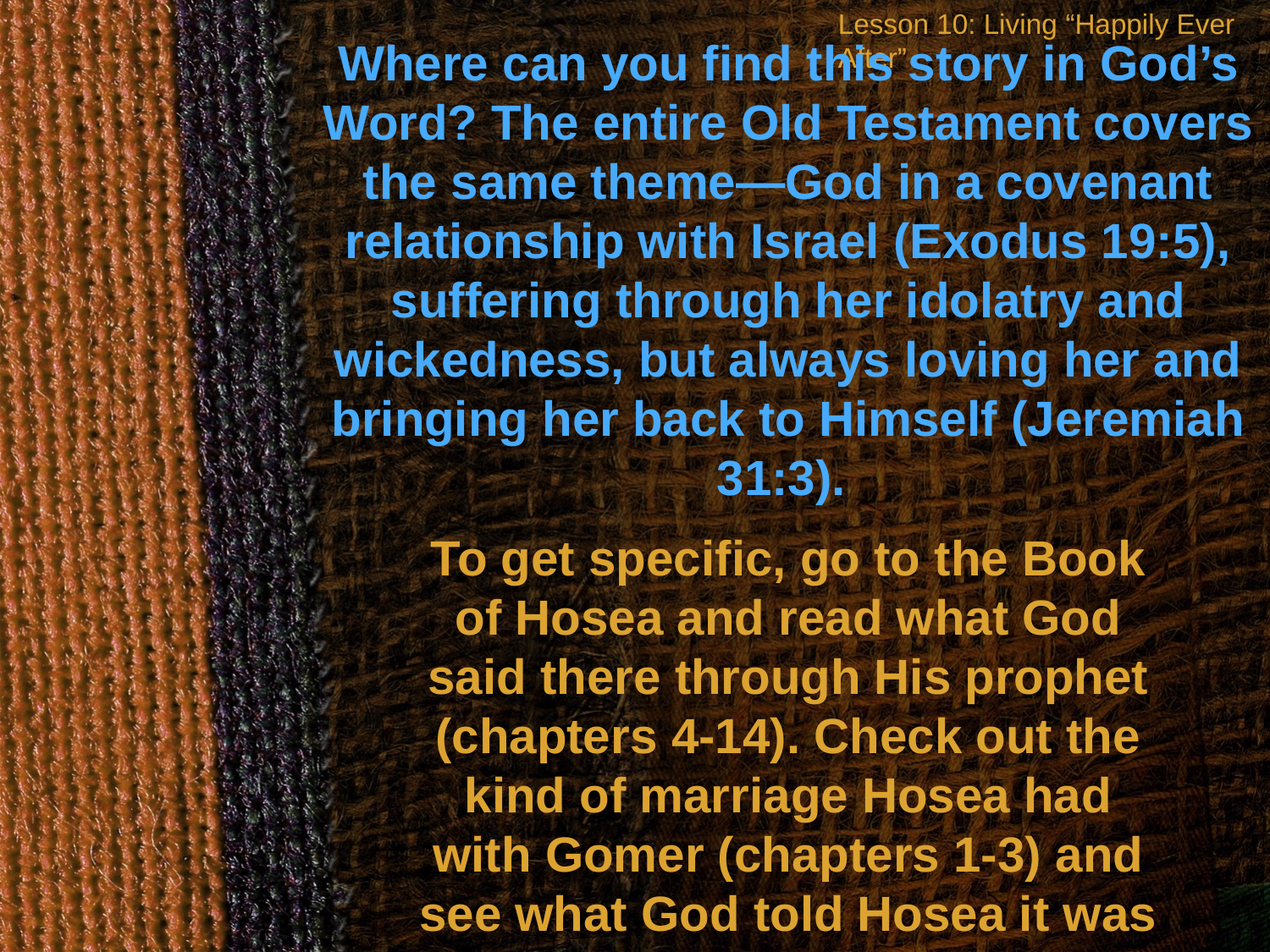

Lesson 10: Living “Happily Ever After”
Where can you find this story in God’s Word? The entire Old Testament covers the same theme—God in a covenant relationship with Israel (Exodus 19:5), suffering through her idolatry and wickedness, but always loving her and bringing her back to Himself (Jeremiah 31:3).
To get specific, go to the Book of Hosea and read what God said there through His prophet (chapters 4-14). Check out the kind of marriage Hosea had with Gomer (chapters 1-3) and see what God told Hosea it was all about.